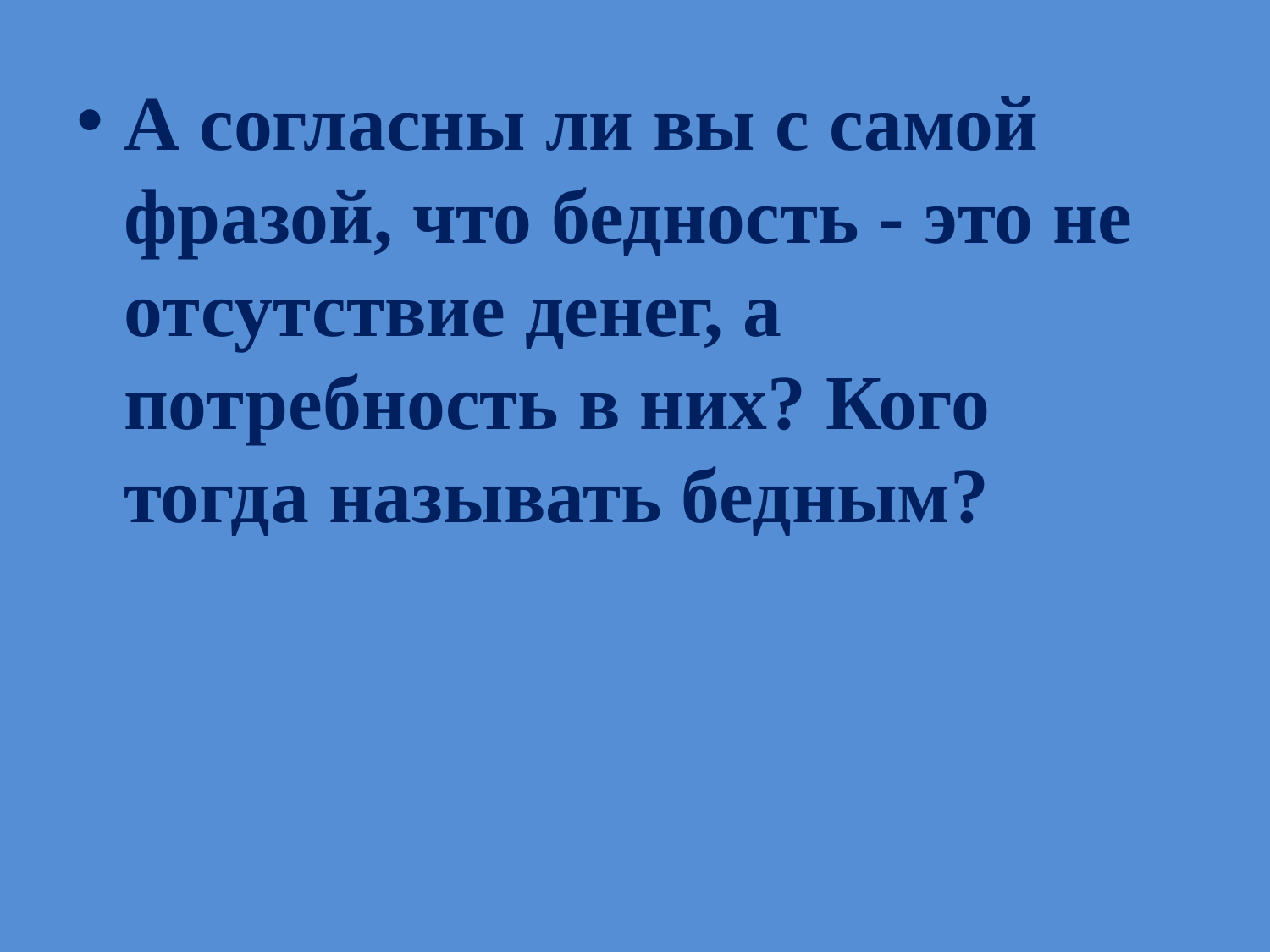

А согласны ли вы с самой фразой, что бедность - это не отсутствие денег, а потребность в них? Кого тогда называть бедным?